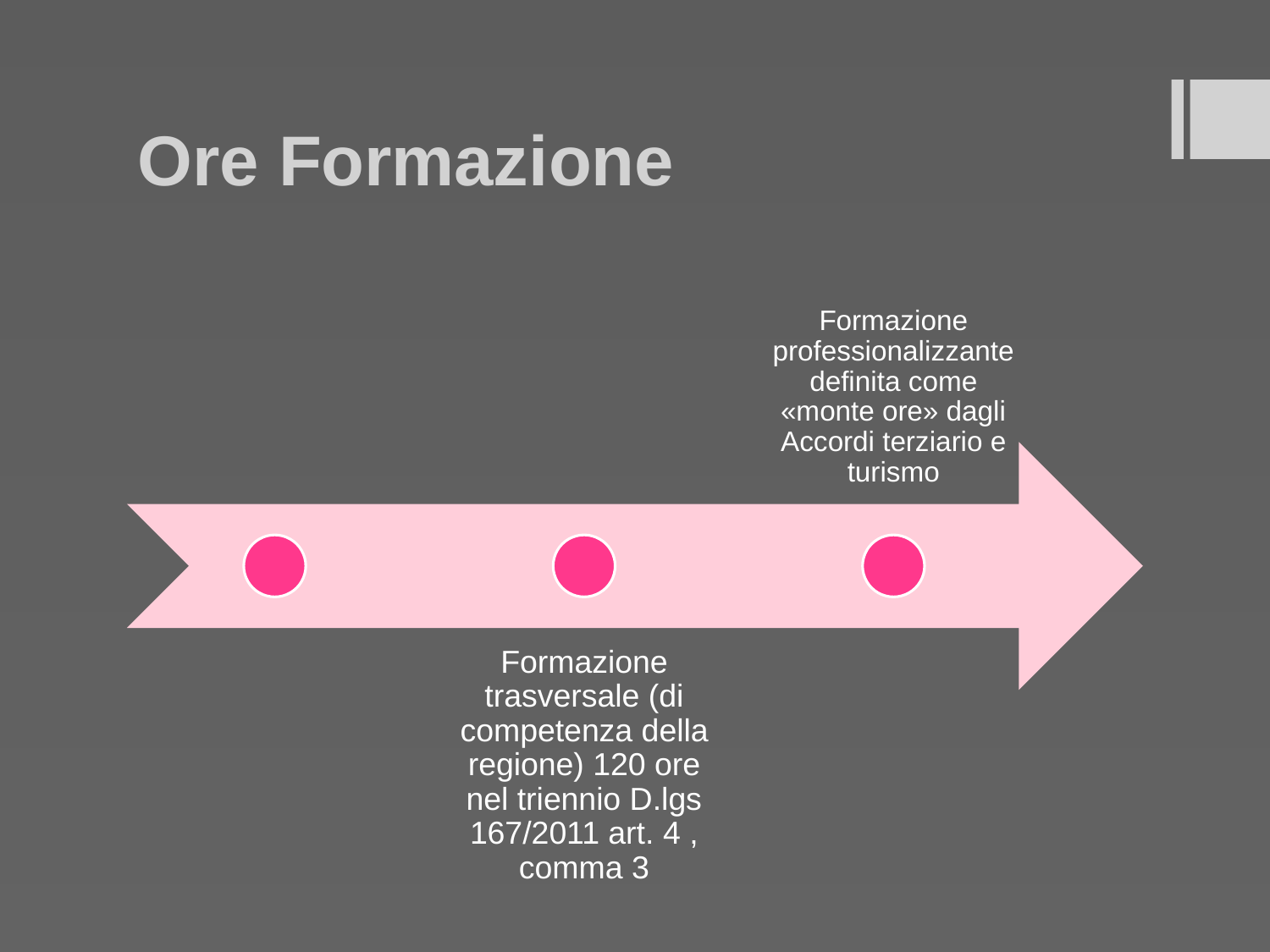

# Ore Formazione

Formazione trasversale (di competenza della regione) 120 ore nel triennio D.lgs 167/2011 art. 4 , comma 3
Formazione professionalizzante definita come «monte ore» dagli Accordi terziario e turismo